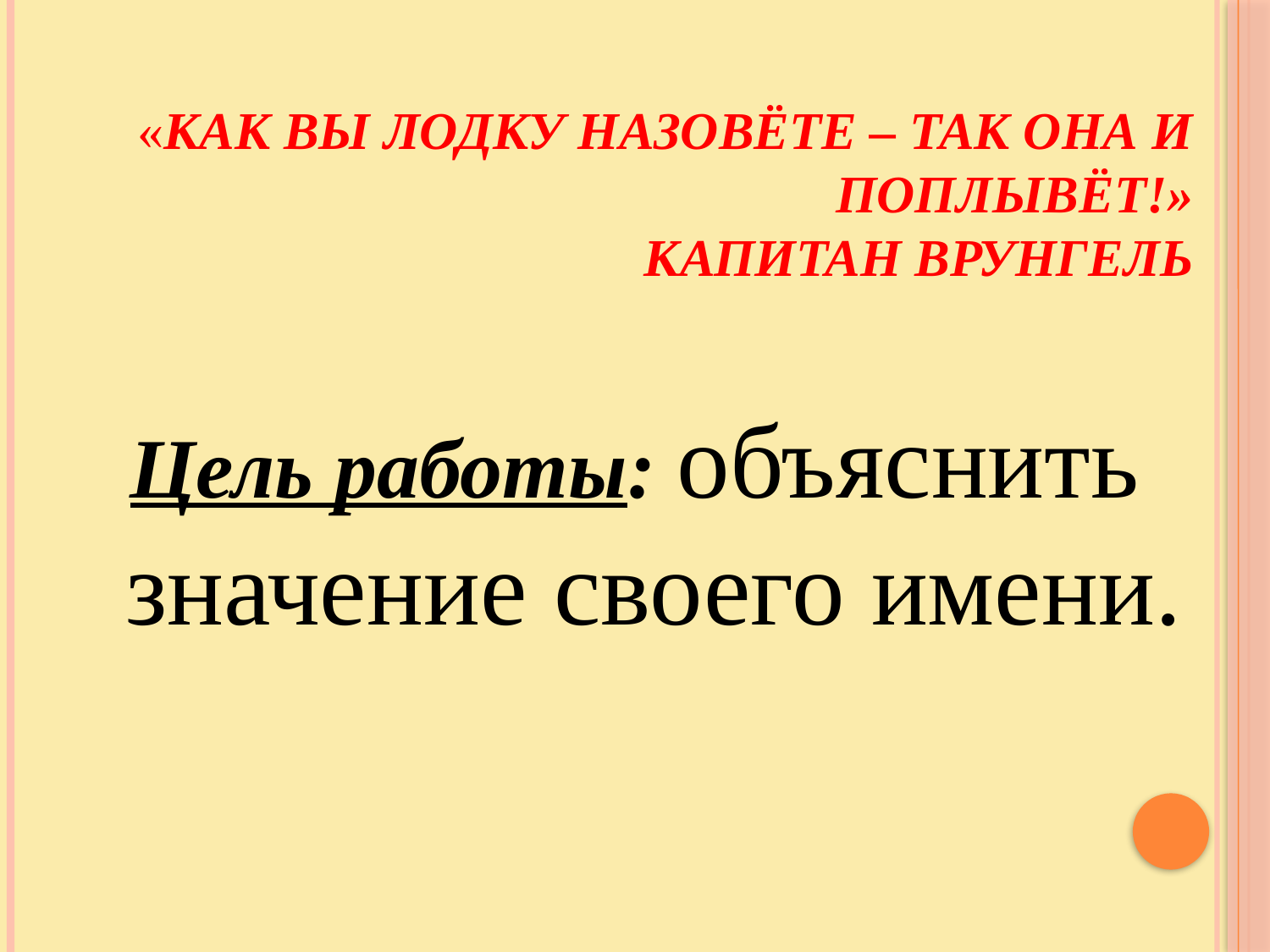

# «Как Вы лодку назовёте – так она и поплывёт!» Капитан Врунгель
Цель работы:  объяснить значение своего имени.